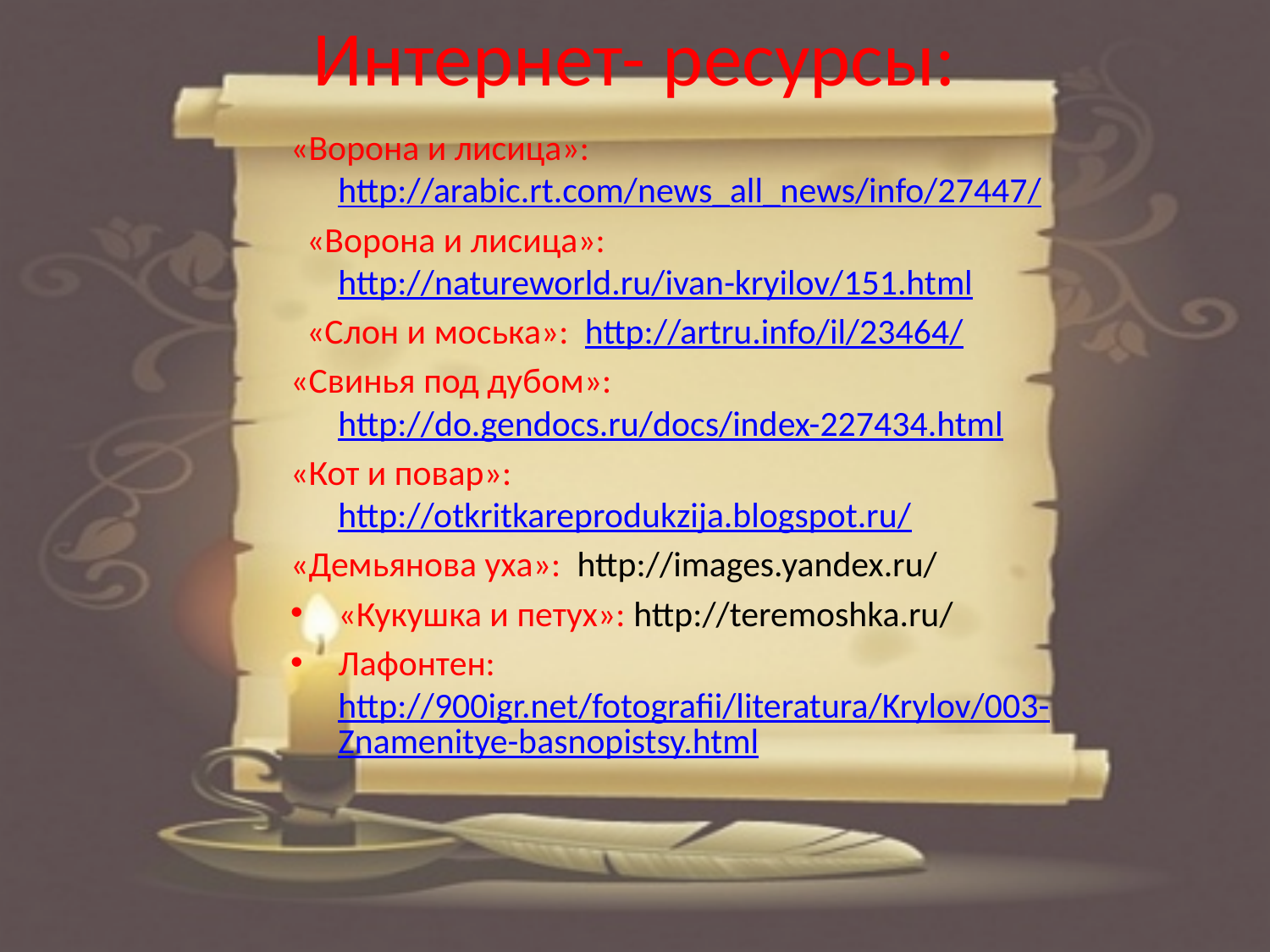

# Интернет- ресурсы:
«Ворона и лисица»: http://arabic.rt.com/news_all_news/info/27447/
  «Ворона и лисица»: http://natureworld.ru/ivan-kryilov/151.html
  «Слон и моська»:  http://artru.info/il/23464/
«Свинья под дубом»: http://do.gendocs.ru/docs/index-227434.html
«Кот и повар»:  http://otkritkareprodukzija.blogspot.ru/
«Демьянова уха»:  http://images.yandex.ru/
«Кукушка и петух»: http://teremoshka.ru/
Лафонтен: http://900igr.net/fotografii/literatura/Krylov/003-Znamenitye-basnopistsy.html